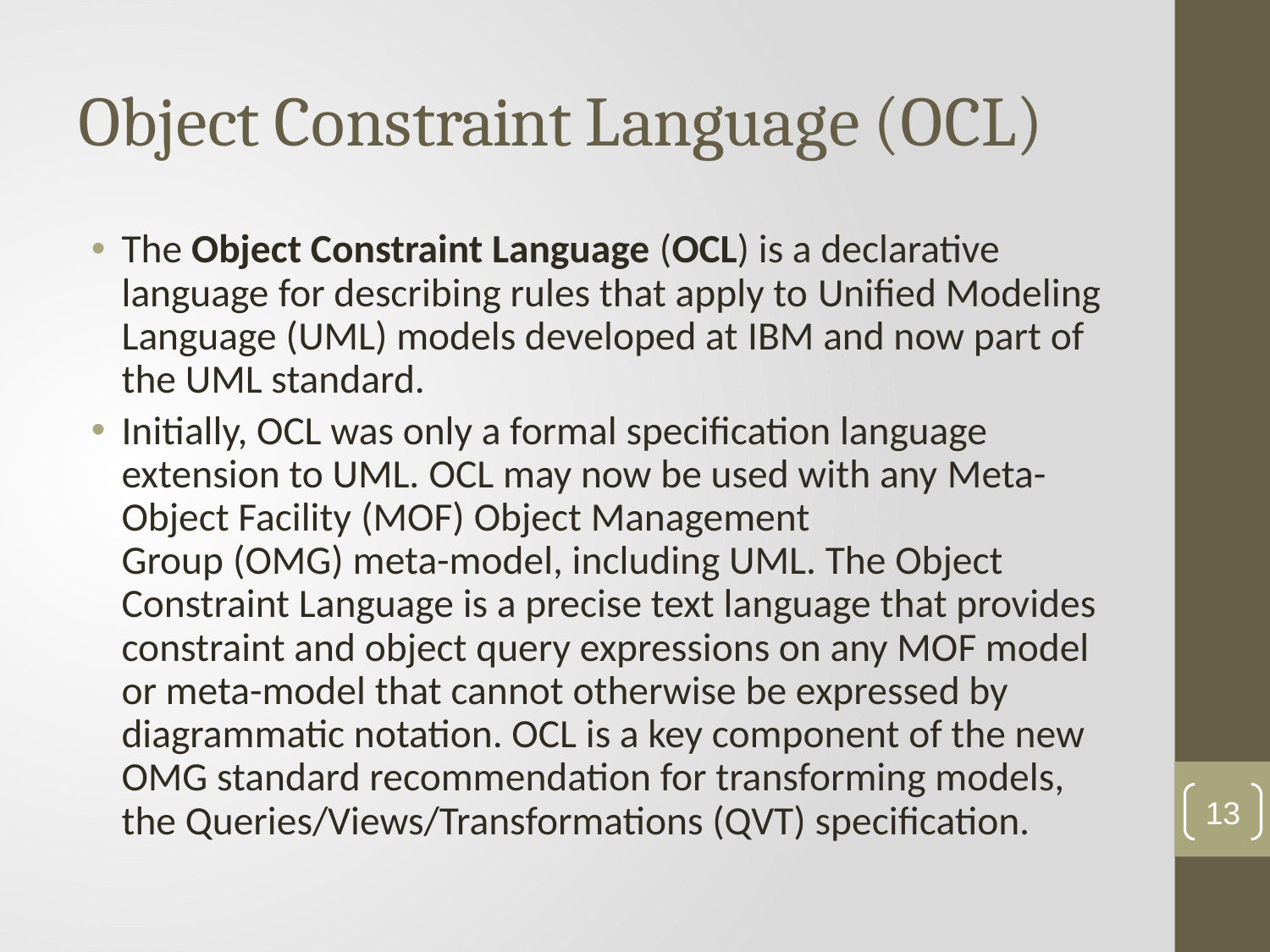

# Object Constraint Language (OCL)
The Object Constraint Language (OCL) is a declarative language for describing rules that apply to Unified Modeling Language (UML) models developed at IBM and now part of the UML standard.
Initially, OCL was only a formal specification language extension to UML. OCL may now be used with any Meta-Object Facility (MOF) Object Management Group (OMG) meta-model, including UML. The Object Constraint Language is a precise text language that provides constraint and object query expressions on any MOF model or meta-model that cannot otherwise be expressed by diagrammatic notation. OCL is a key component of the new OMG standard recommendation for transforming models, the Queries/Views/Transformations (QVT) specification.
13